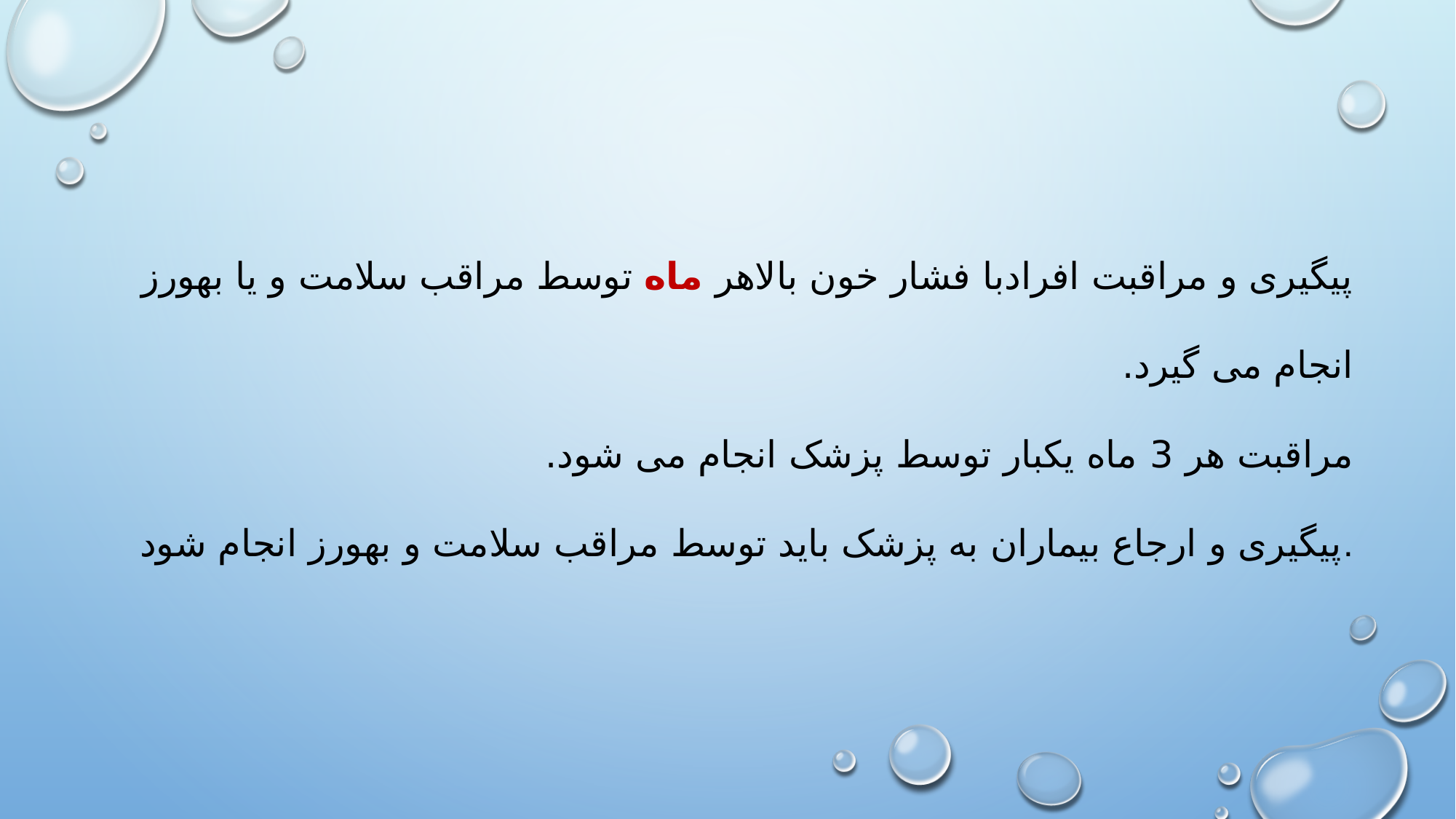

# پیگیری و مراقبت افرادبا فشار خون بالاهر ماه توسط مراقب سلامت و یا بهورز انجام می گیرد. مراقبت هر 3 ماه یکبار توسط پزشک انجام می شود. پیگیری و ارجاع بیماران به پزشک باید توسط مراقب سلامت و بهورز انجام شود.